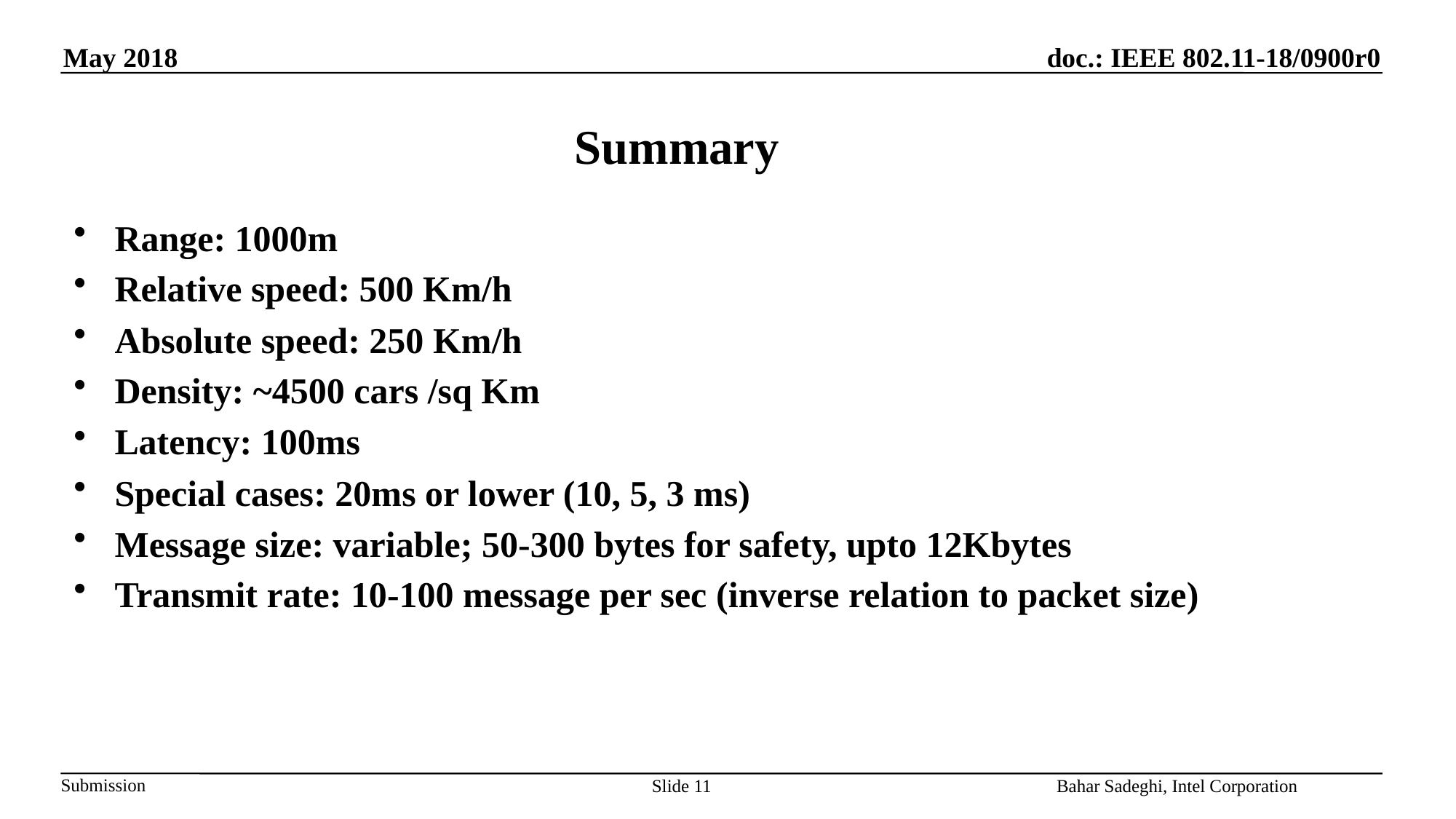

# Summary
Range: 1000m
Relative speed: 500 Km/h
Absolute speed: 250 Km/h
Density: ~4500 cars /sq Km
Latency: 100ms
Special cases: 20ms or lower (10, 5, 3 ms)
Message size: variable; 50-300 bytes for safety, upto 12Kbytes
Transmit rate: 10-100 message per sec (inverse relation to packet size)